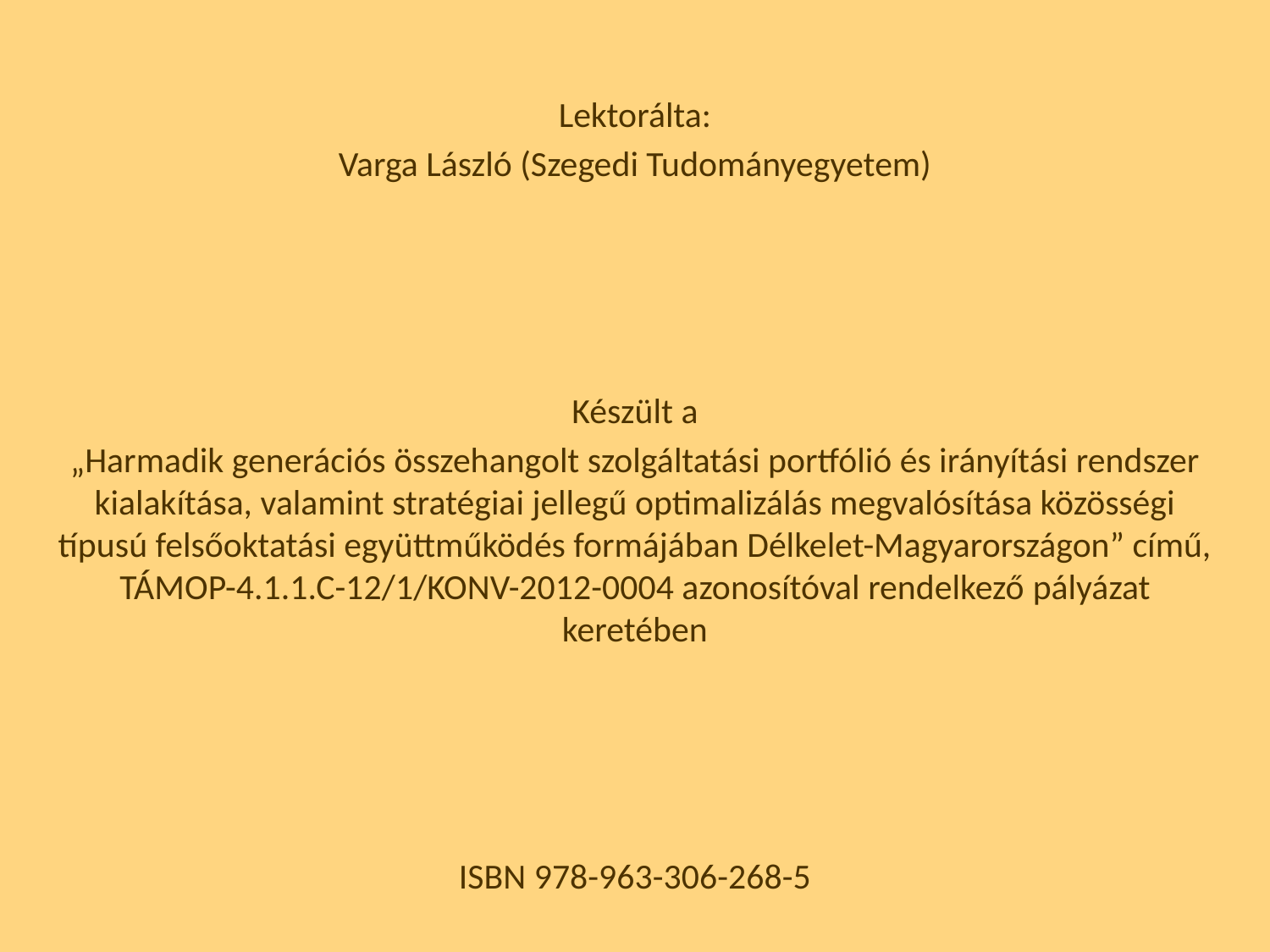

Lektorálta:
Varga László (Szegedi Tudományegyetem)

Készült a
„Harmadik generációs összehangolt szolgáltatási portfólió és irányítási rendszer kialakítása, valamint stratégiai jellegű optimalizálás megvalósítása közösségi típusú felsőoktatási együttműködés formájában Délkelet-Magyarországon” című, TÁMOP-4.1.1.C-12/1/KONV-2012-0004 azonosítóval rendelkező pályázat keretében

ISBN 978-963-306-268-5